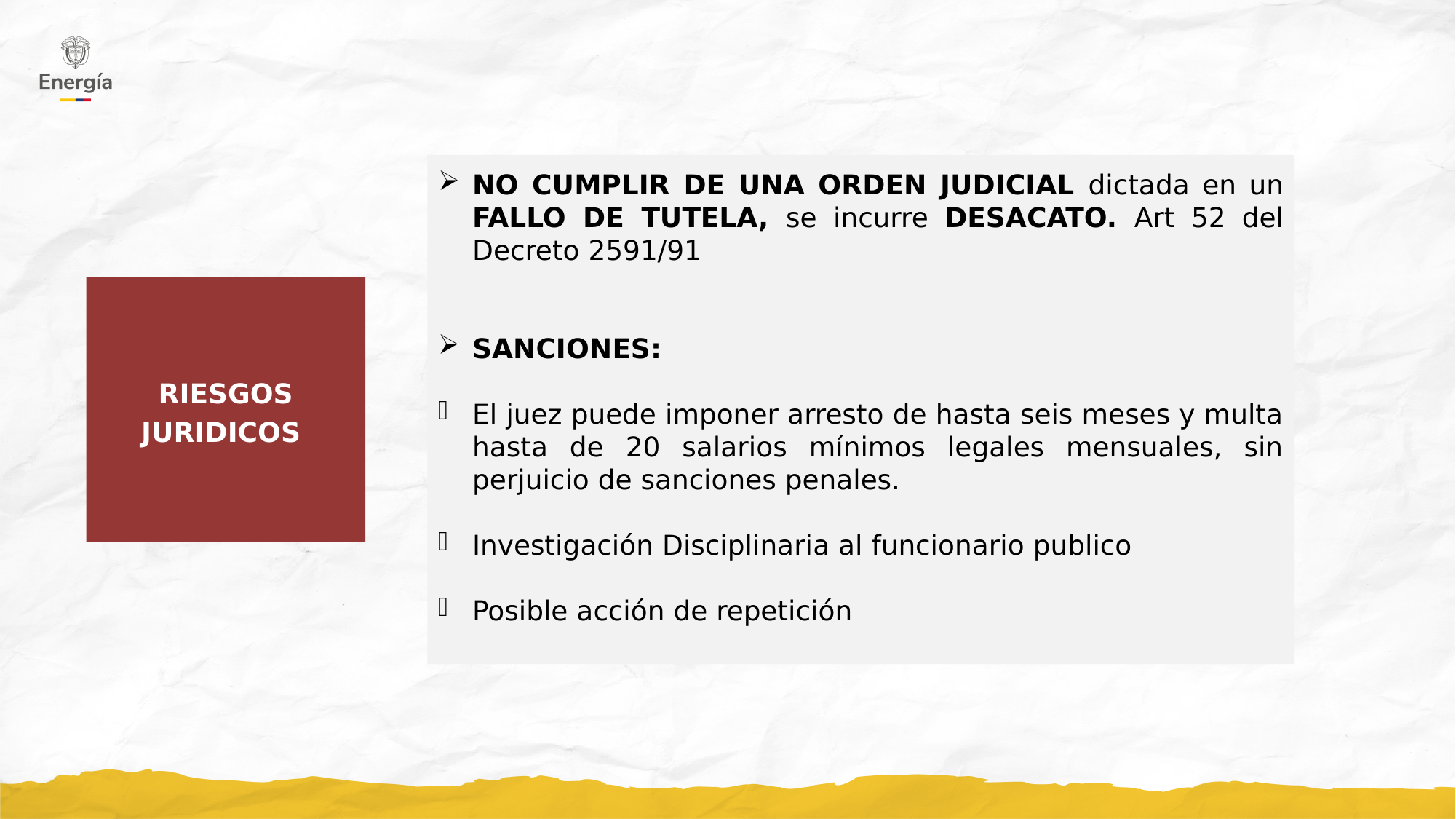

NO CUMPLIR DE UNA ORDEN JUDICIAL dictada en un FALLO DE TUTELA, se incurre DESACATO. Art 52 del Decreto 2591/91

SANCIONES:

El juez puede imponer arresto de hasta seis meses y multa hasta de 20 salarios mínimos legales mensuales, sin perjuicio de sanciones penales.

Investigación Disciplinaria al funcionario publico

Posible acción de repetición

RIESGOS JURIDICOS